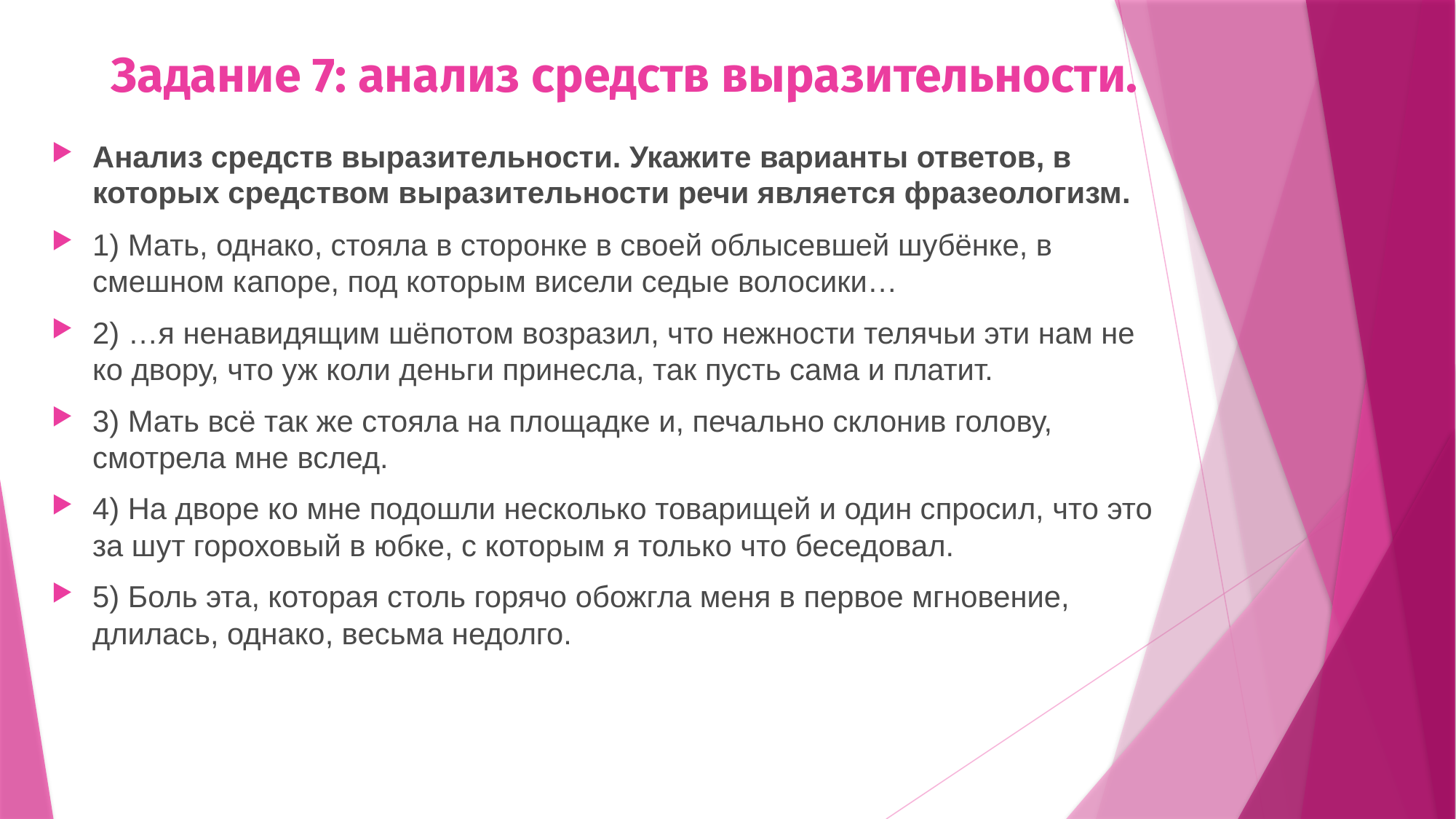

# Задание 7: анализ средств выразительности.
Анализ средств выразительности. Укажите варианты ответов, в которых средством выразительности речи является фразеологизм.
1) Мать, однако, стояла в сторонке в своей облысевшей шубёнке, в смешном капоре, под которым висели седые волосики…
2) …я ненавидящим шёпотом возразил, что нежности телячьи эти нам не ко двору, что уж коли деньги принесла, так пусть сама и платит.
3) Мать всё так же стояла на площадке и, печально склонив голову, смотрела мне вслед.
4) На дворе ко мне подошли несколько товарищей и один спросил, что это за шут гороховый в юбке, с которым я только что беседовал.
5) Боль эта, которая столь горячо обожгла меня в первое мгновение, длилась, однако, весьма недолго.